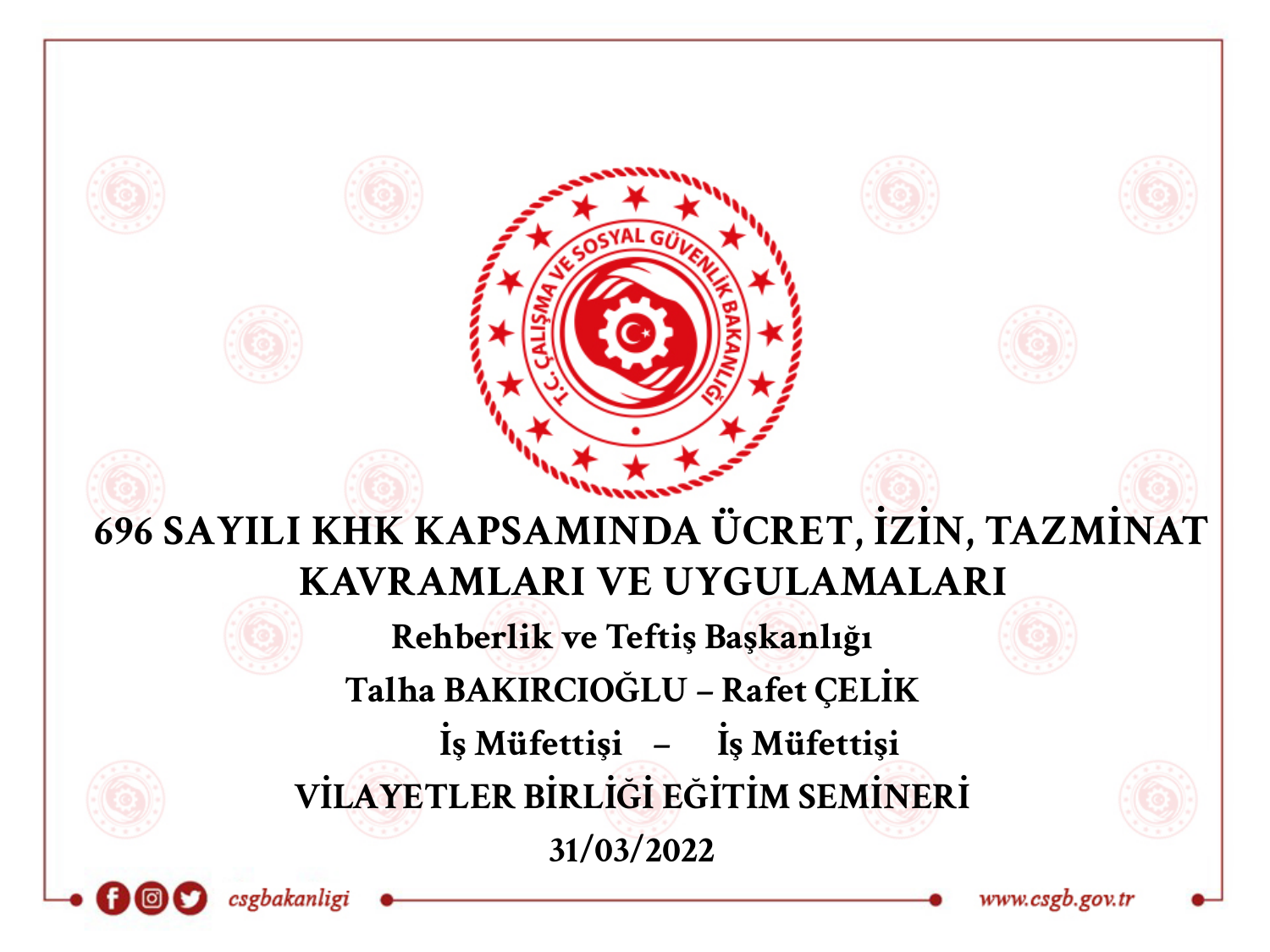

696 SAYILI KHK KAPSAMINDA ÜCRET, İZİN, TAZMİNAT KAVRAMLARI VE UYGULAMALARI
Rehberlik ve Teftiş Başkanlığı
Talha BAKIRCIOĞLU – Rafet ÇELİK
          İş Müfettişi    –      İş Müfettişi
VİLAYETLER BİRLİĞİ EĞİTİM SEMİNERİ
31/03/2022